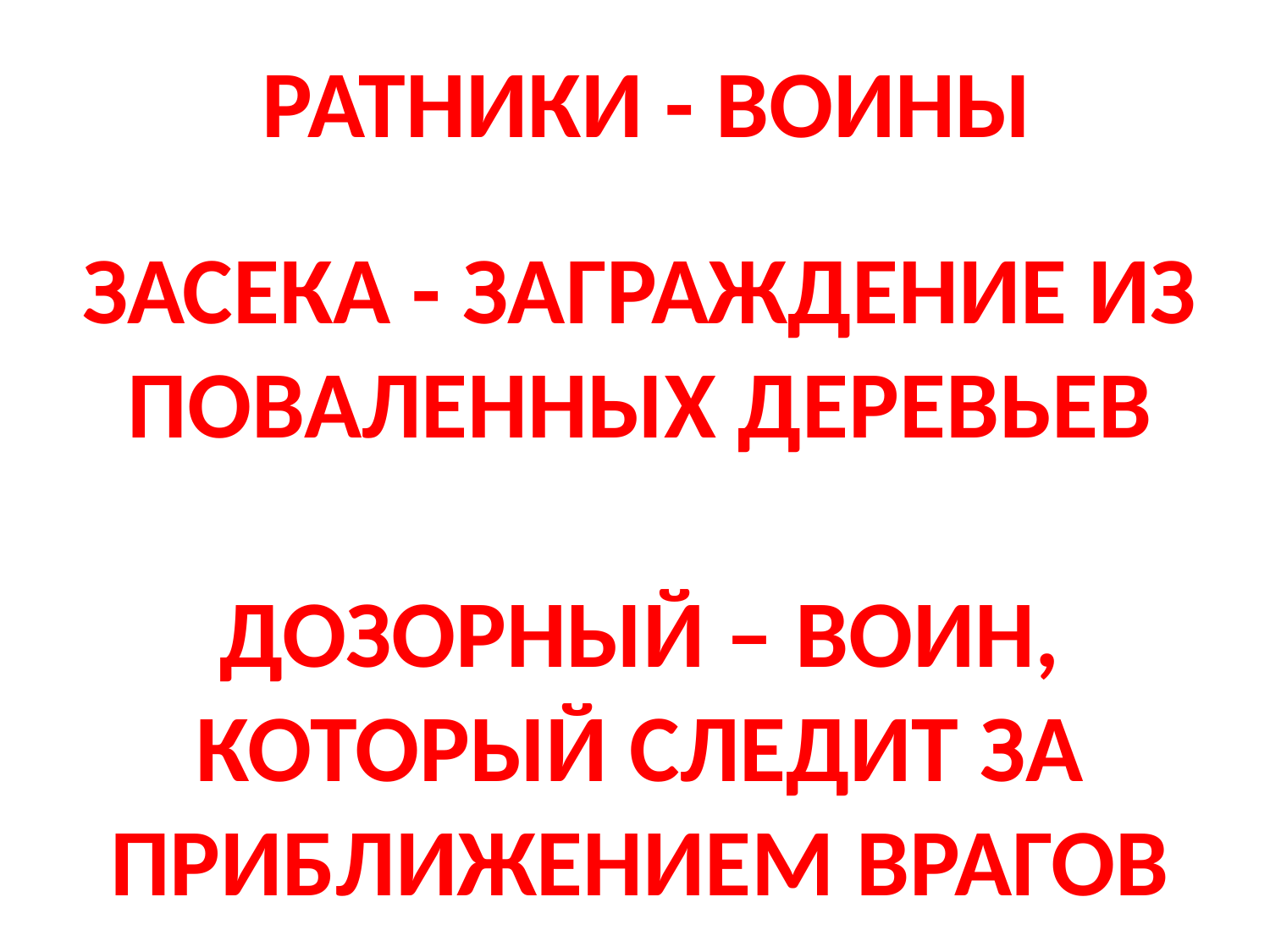

РАТНИКИ - ВОИНЫ
ЗАСЕКА - ЗАГРАЖДЕНИЕ ИЗ ПОВАЛЕННЫХ ДЕРЕВЬЕВ
ДОЗОРНЫЙ – ВОИН, КОТОРЫЙ СЛЕДИТ ЗА ПРИБЛИЖЕНИЕМ ВРАГОВ